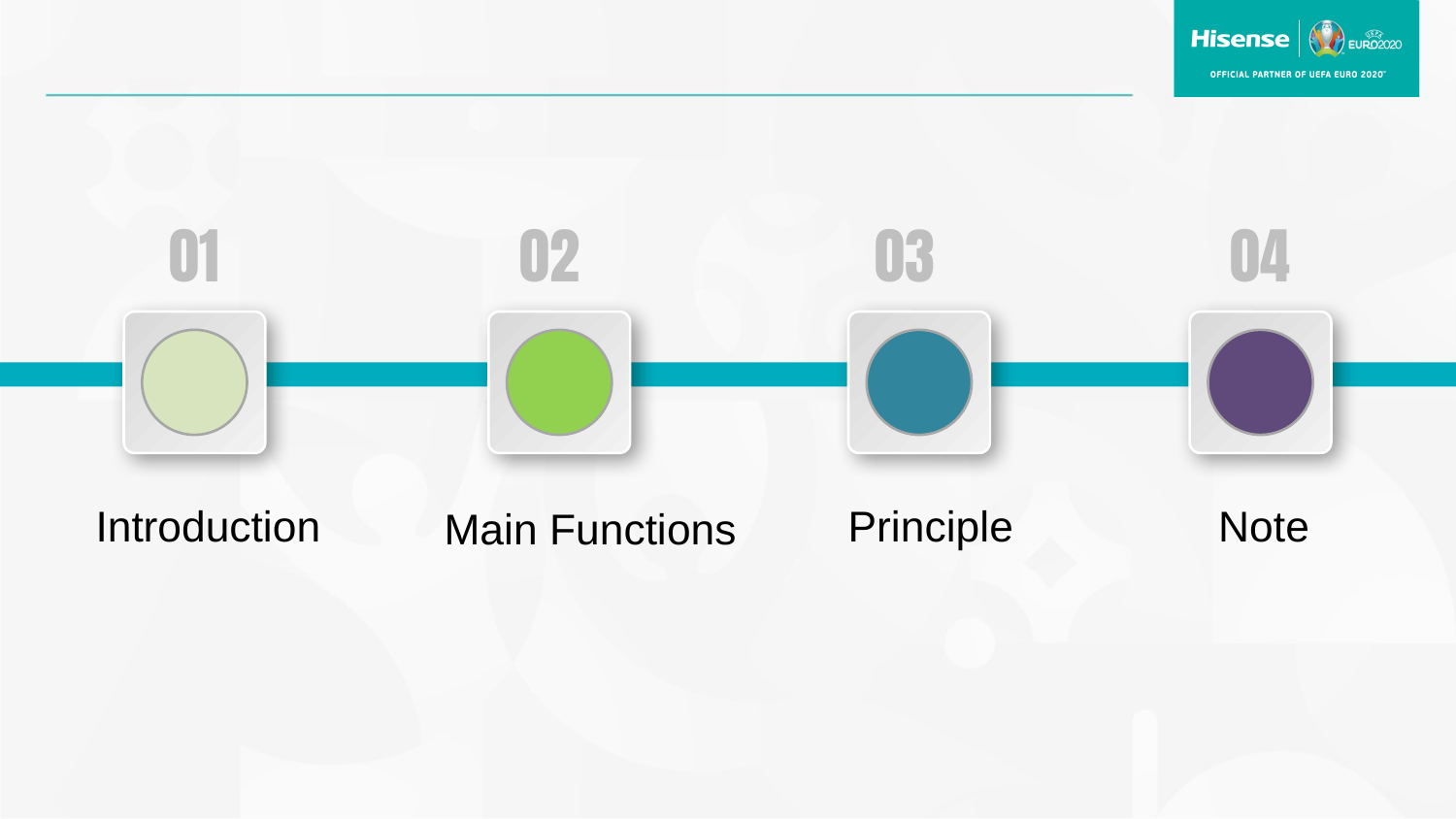

01
02
03
04

Introduction
Principle
Note
Main Functions